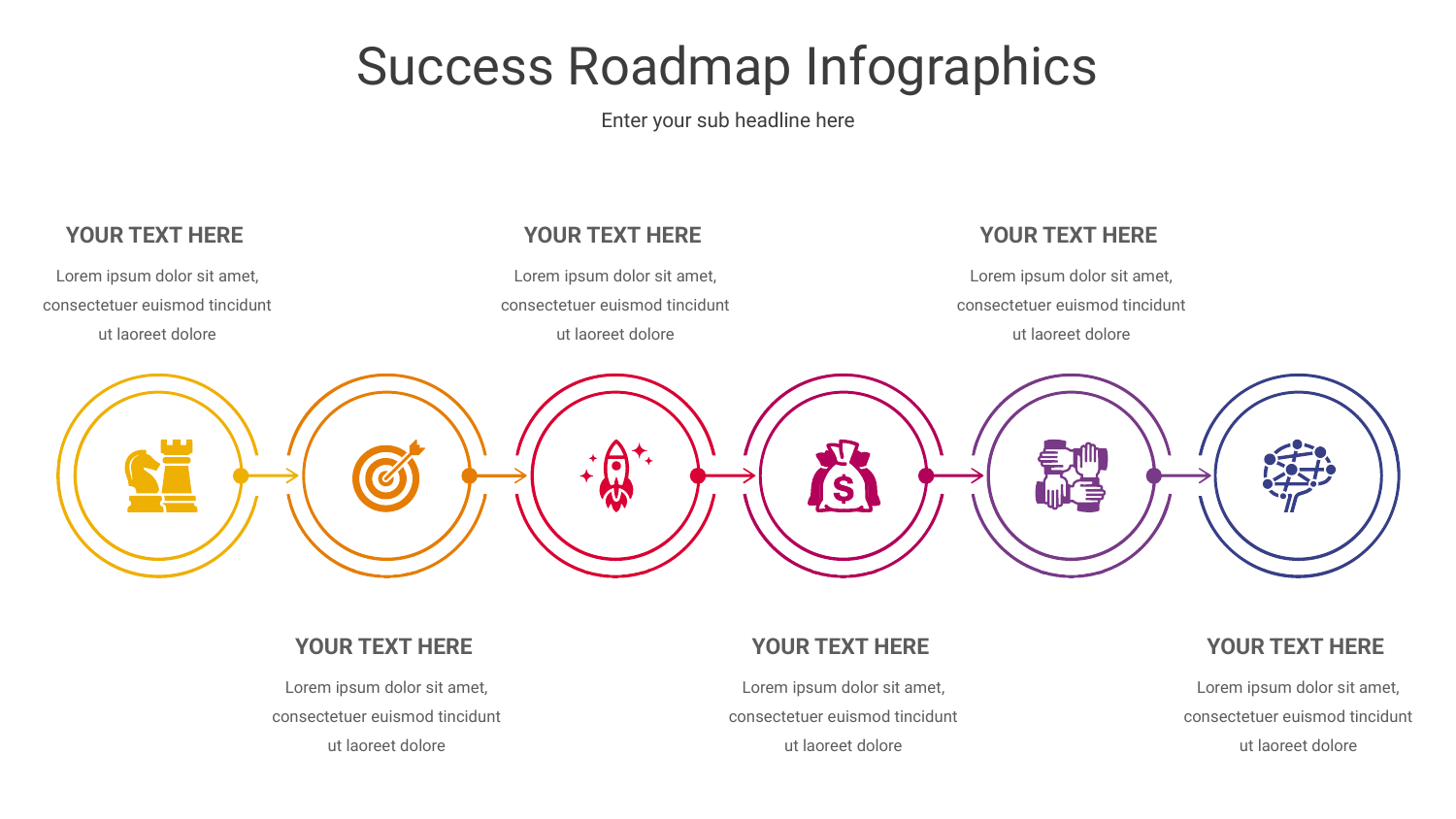

# Success Roadmap Infographics
Enter your sub headline here
YOUR TEXT HERE
Lorem ipsum dolor sit amet, consectetuer euismod tincidunt ut laoreet dolore
YOUR TEXT HERE
Lorem ipsum dolor sit amet, consectetuer euismod tincidunt ut laoreet dolore
YOUR TEXT HERE
Lorem ipsum dolor sit amet, consectetuer euismod tincidunt ut laoreet dolore

YOUR TEXT HERE
Lorem ipsum dolor sit amet, consectetuer euismod tincidunt ut laoreet dolore
YOUR TEXT HERE
Lorem ipsum dolor sit amet, consectetuer euismod tincidunt ut laoreet dolore
YOUR TEXT HERE
Lorem ipsum dolor sit amet, consectetuer euismod tincidunt ut laoreet dolore